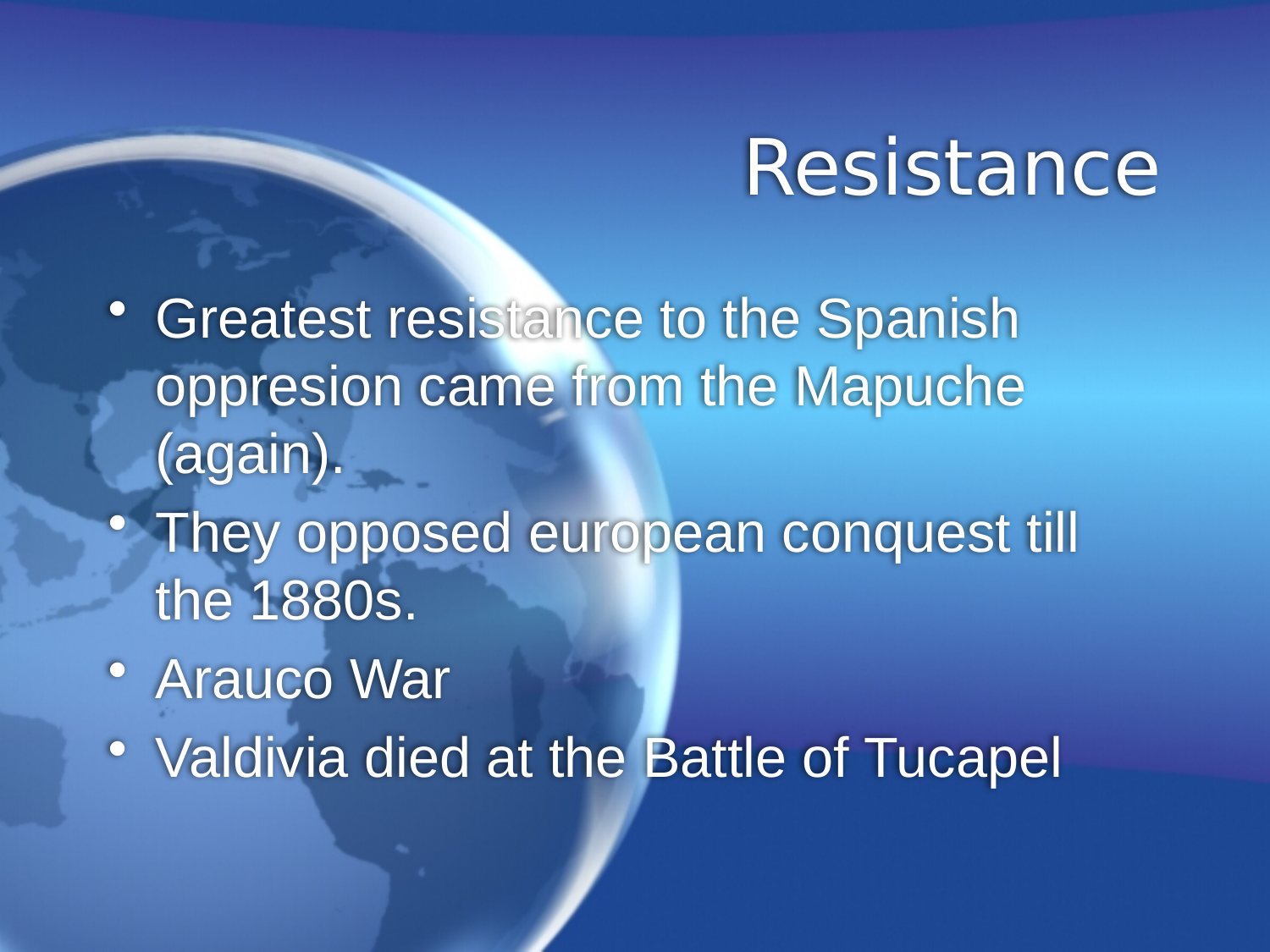

# Resistance
Greatest resistance to the Spanish oppresion came from the Mapuche (again).
They opposed european conquest till the 1880s.
Arauco War
Valdivia died at the Battle of Tucapel